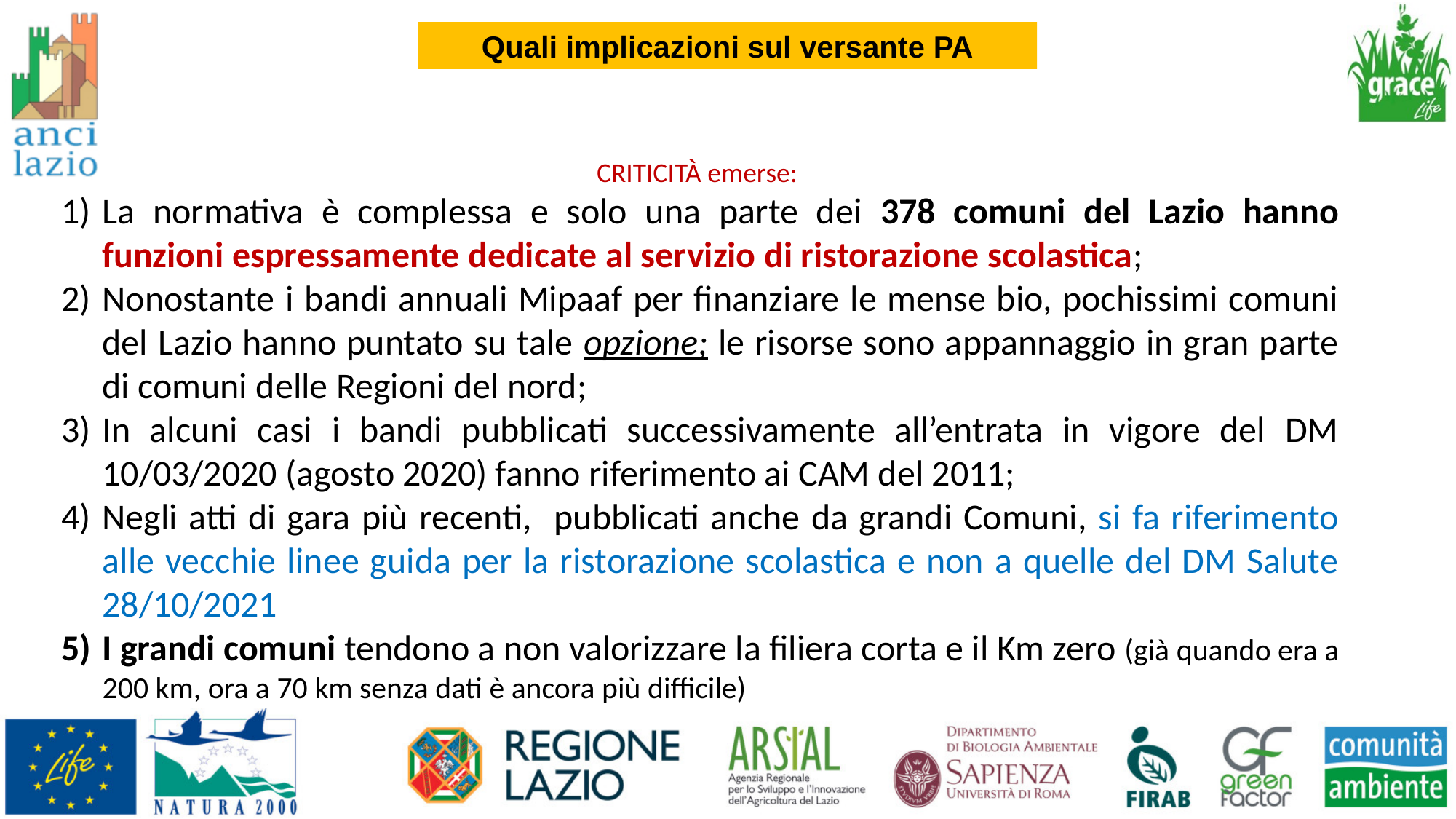

Quali implicazioni sul versante PA
CRITICITÀ emerse:
La normativa è complessa e solo una parte dei 378 comuni del Lazio hanno funzioni espressamente dedicate al servizio di ristorazione scolastica;
Nonostante i bandi annuali Mipaaf per finanziare le mense bio, pochissimi comuni del Lazio hanno puntato su tale opzione; le risorse sono appannaggio in gran parte di comuni delle Regioni del nord;
In alcuni casi i bandi pubblicati successivamente all’entrata in vigore del DM 10/03/2020 (agosto 2020) fanno riferimento ai CAM del 2011;
Negli atti di gara più recenti,  pubblicati anche da grandi Comuni, si fa riferimento alle vecchie linee guida per la ristorazione scolastica e non a quelle del DM Salute 28/10/2021
I grandi comuni tendono a non valorizzare la filiera corta e il Km zero (già quando era a 200 km, ora a 70 km senza dati è ancora più difficile)